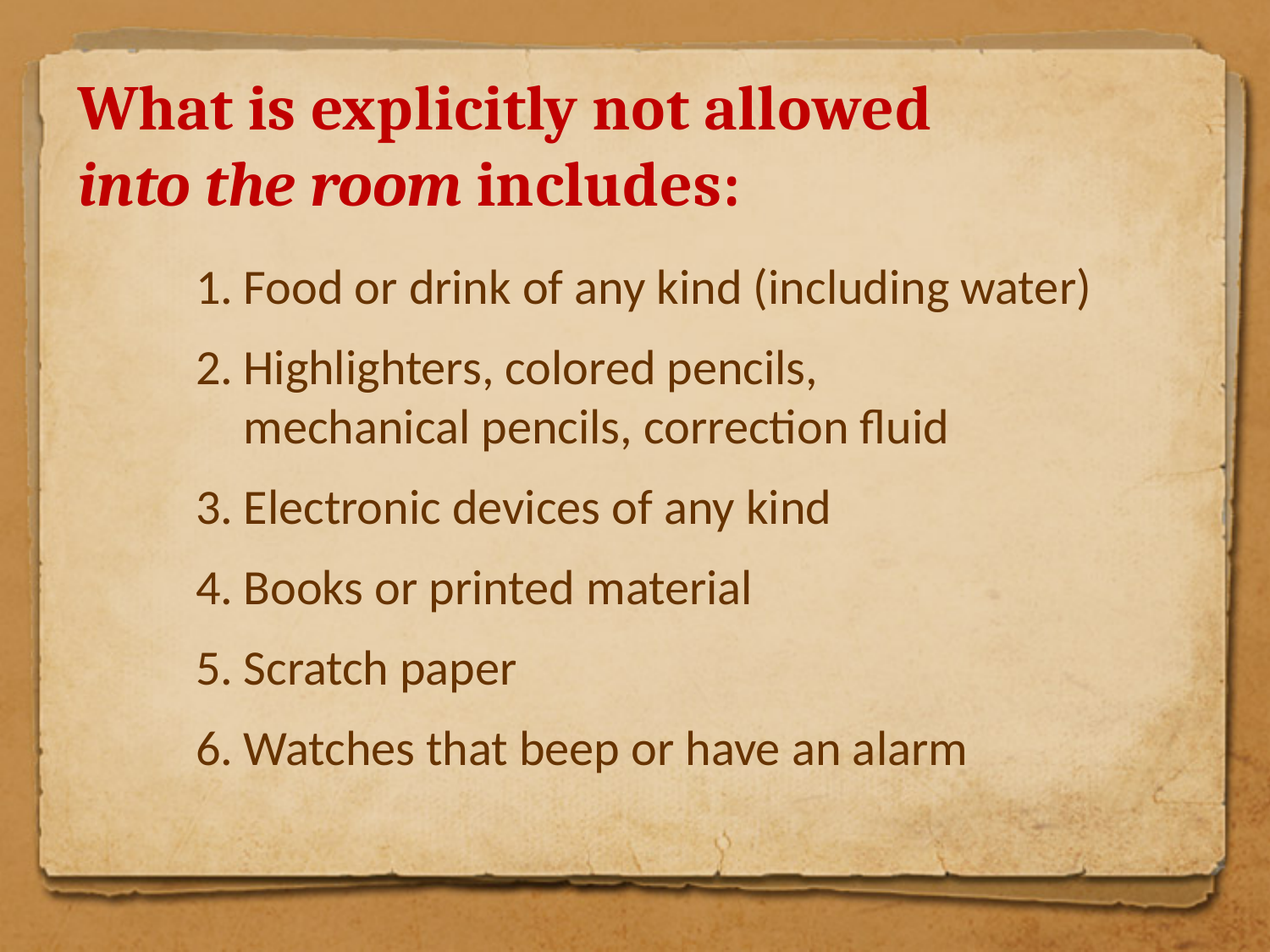

What is explicitly not allowed
into the room includes:
Food or drink of any kind (including water)
Highlighters, colored pencils,
mechanical pencils, correction fluid
Electronic devices of any kind
Books or printed material
Scratch paper
Watches that beep or have an alarm